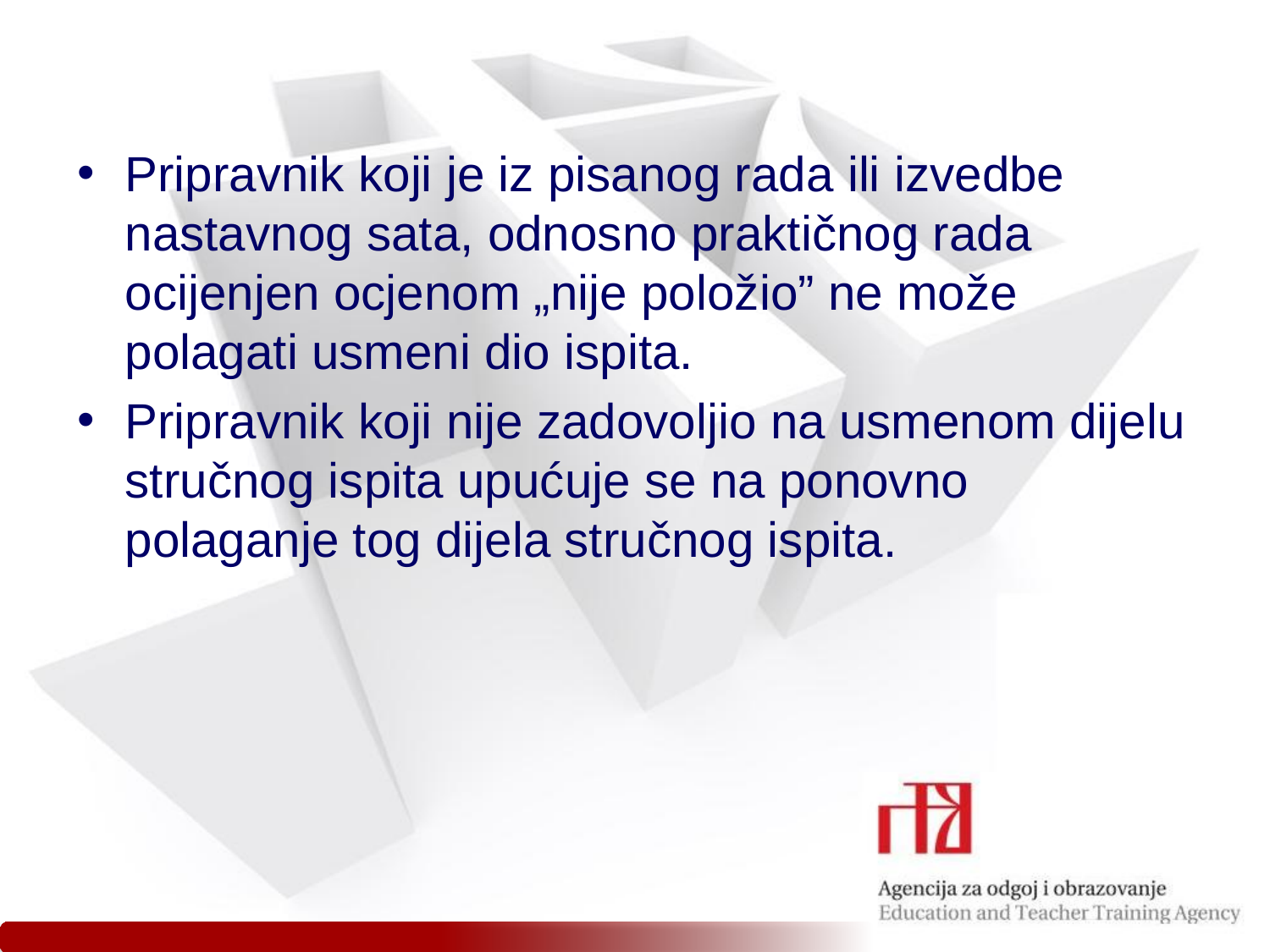

Pripravnik koji je iz pisanog rada ili izvedbe nastavnog sata, odnosno praktičnog rada ocijenjen ocjenom „nije položio” ne može polagati usmeni dio ispita.
Pripravnik koji nije zadovoljio na usmenom dijelu stručnog ispita upućuje se na ponovno polaganje tog dijela stručnog ispita.